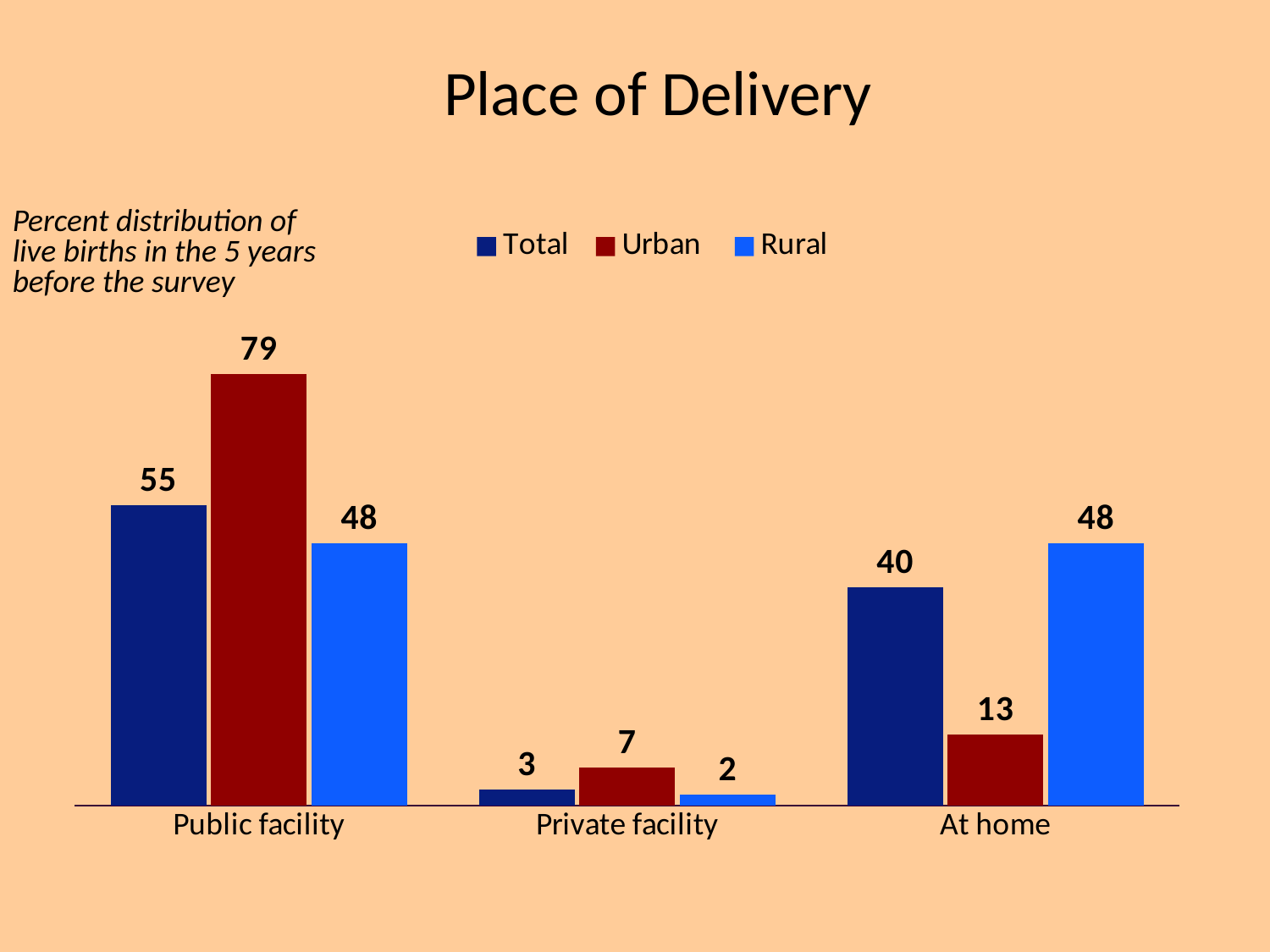

# Place of Delivery
Percent distribution of live births in the 5 years before the survey

### Chart

| Category | Total | Urban  | Rural |
|---|---|---|---|
| Public facility | 55.0 | 79.0 | 48.0 |
| Private facility | 3.0 | 7.0 | 2.0 |
| At home | 40.0 | 13.0 | 48.0 |